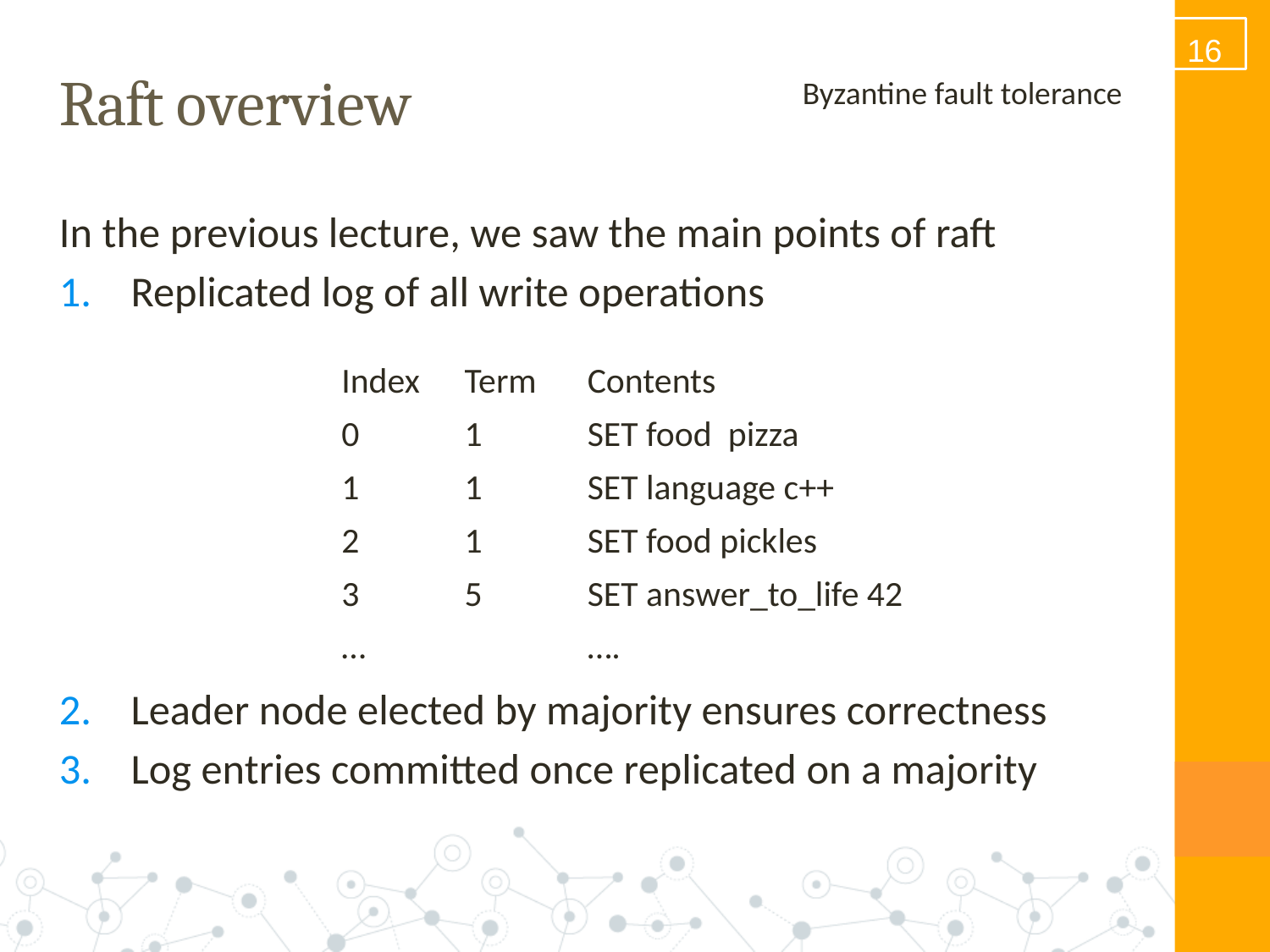

16
# Raft overview
Byzantine fault tolerance
In the previous lecture, we saw the main points of raft
Replicated log of all write operations

Leader node elected by majority ensures correctness
Log entries committed once replicated on a majority

| Index | Term | Contents |
| --- | --- | --- |
| 0 | 1 | SET food pizza |
| 1 | 1 | SET language c++ |
| 2 | 1 | SET food pickles |
| 3 | 5 | SET answer\_to\_life 42 |
| … |  | …. |